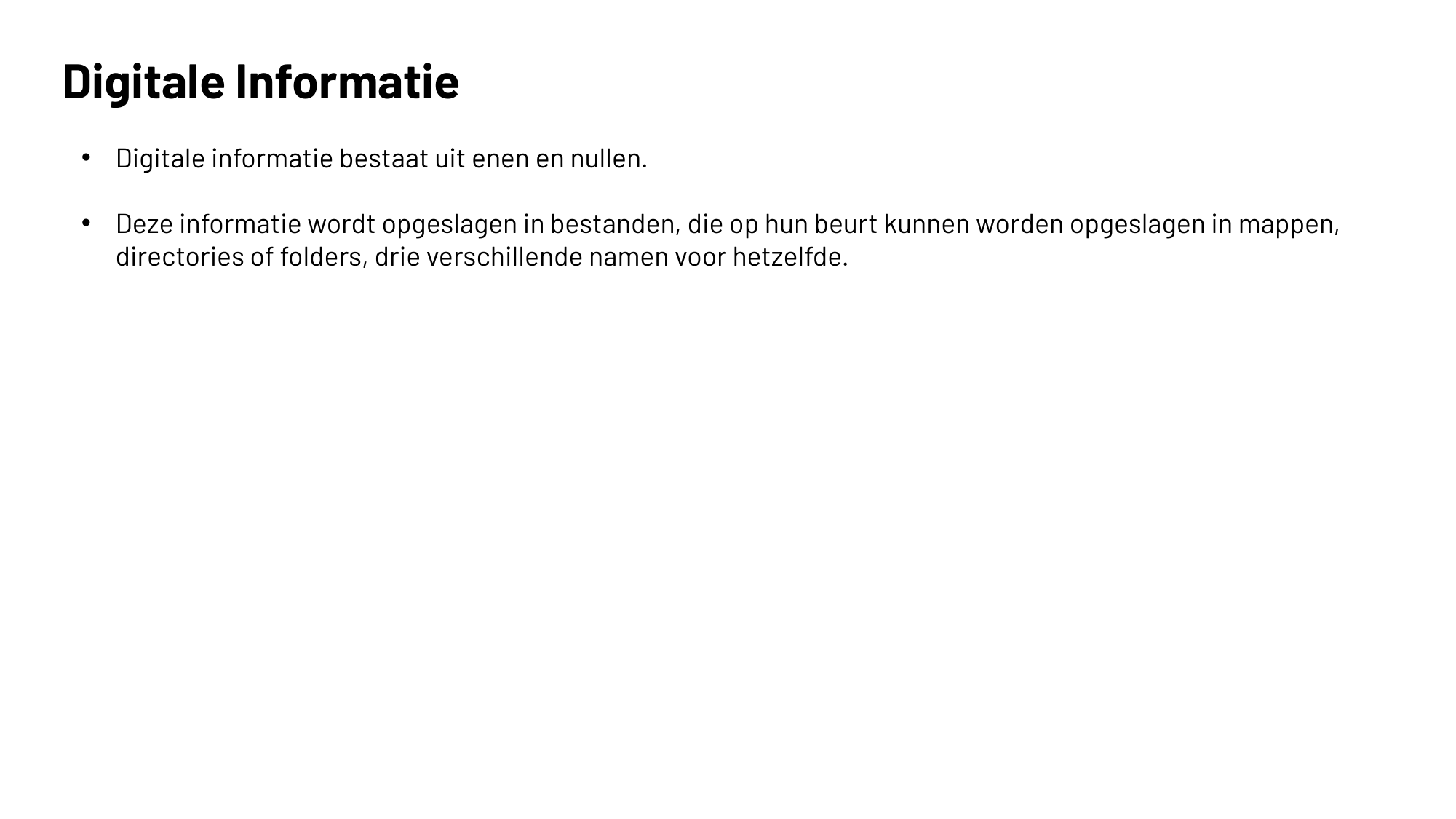

Digitale Informatie
Digitale informatie bestaat uit enen en nullen.
Deze informatie wordt opgeslagen in bestanden, die op hun beurt kunnen worden opgeslagen in mappen, directories of folders, drie verschillende namen voor hetzelfde.